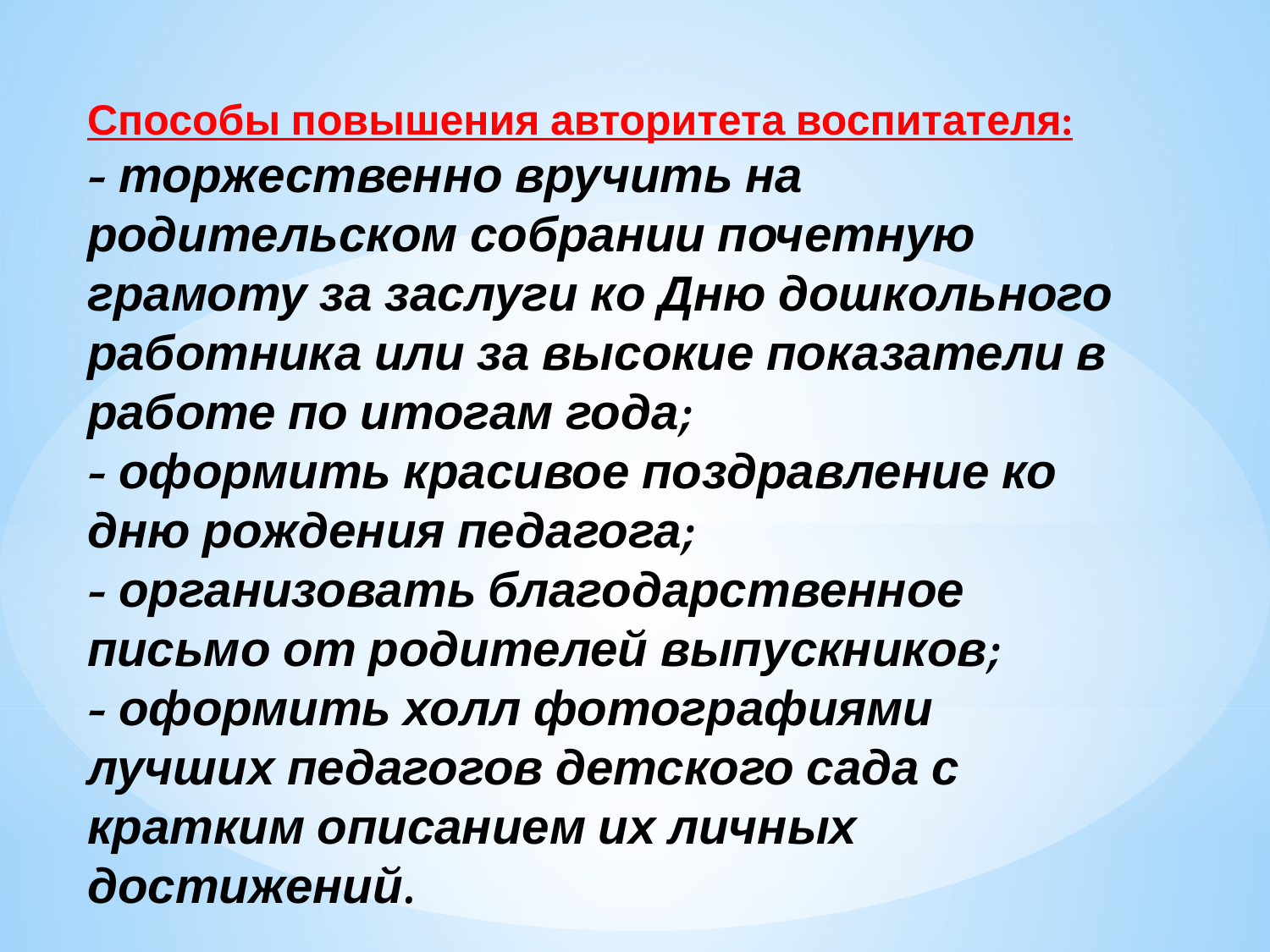

Способы повышения авторитета воспитателя:
- торжественно вручить на родительском собрании почетную грамоту за заслуги ко Дню дошкольного работника или за высокие показатели в работе по итогам года;
- оформить красивое поздравление ко дню рождения педагога;
- организовать благодарственное письмо от родителей выпускников;
- оформить холл фотографиями лучших педагогов детского сада с кратким описанием их личных достижений.